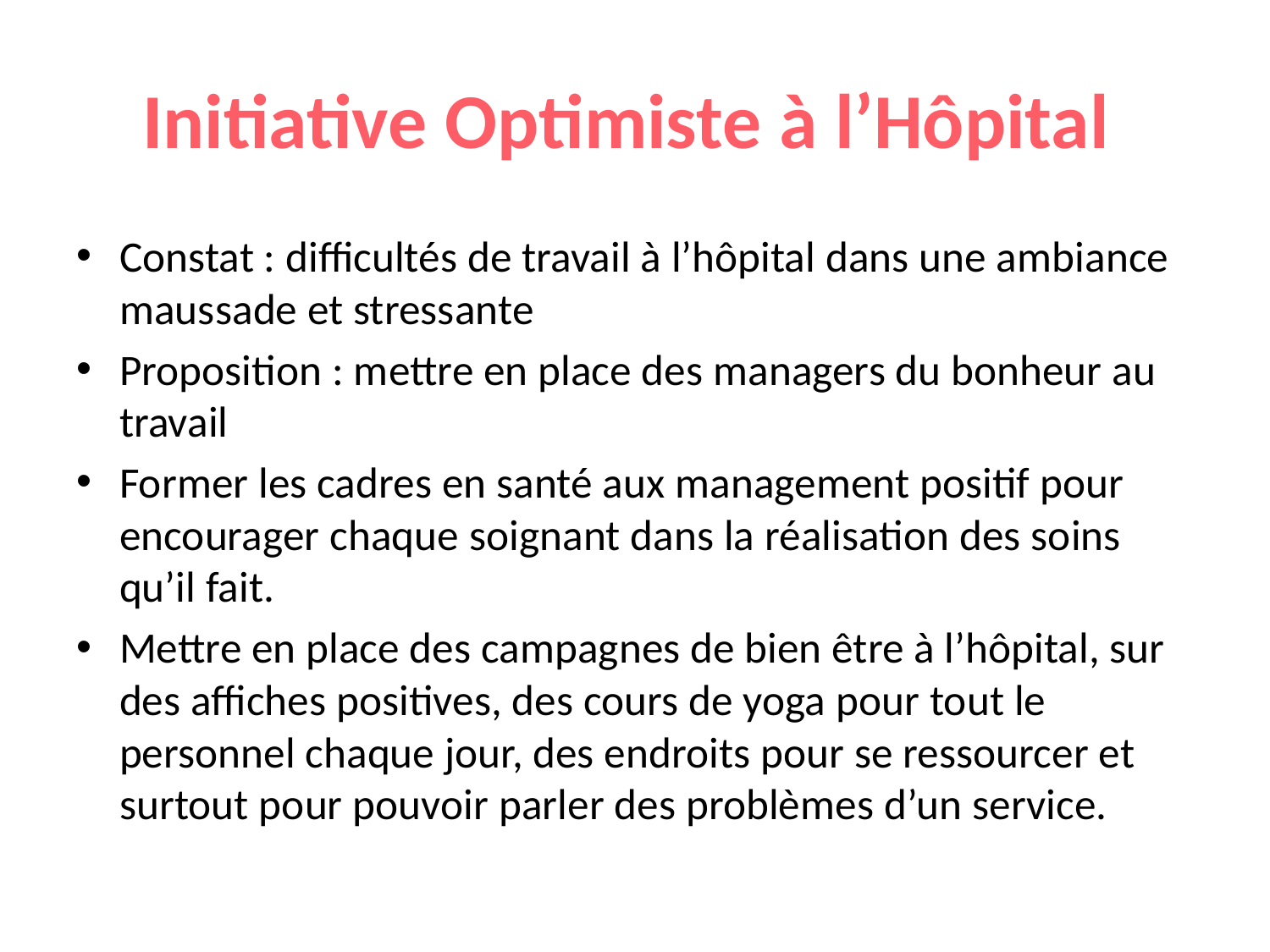

# Initiative Optimiste à l’Hôpital
Constat : difficultés de travail à l’hôpital dans une ambiance maussade et stressante
Proposition : mettre en place des managers du bonheur au travail
Former les cadres en santé aux management positif pour encourager chaque soignant dans la réalisation des soins qu’il fait.
Mettre en place des campagnes de bien être à l’hôpital, sur des affiches positives, des cours de yoga pour tout le personnel chaque jour, des endroits pour se ressourcer et surtout pour pouvoir parler des problèmes d’un service.